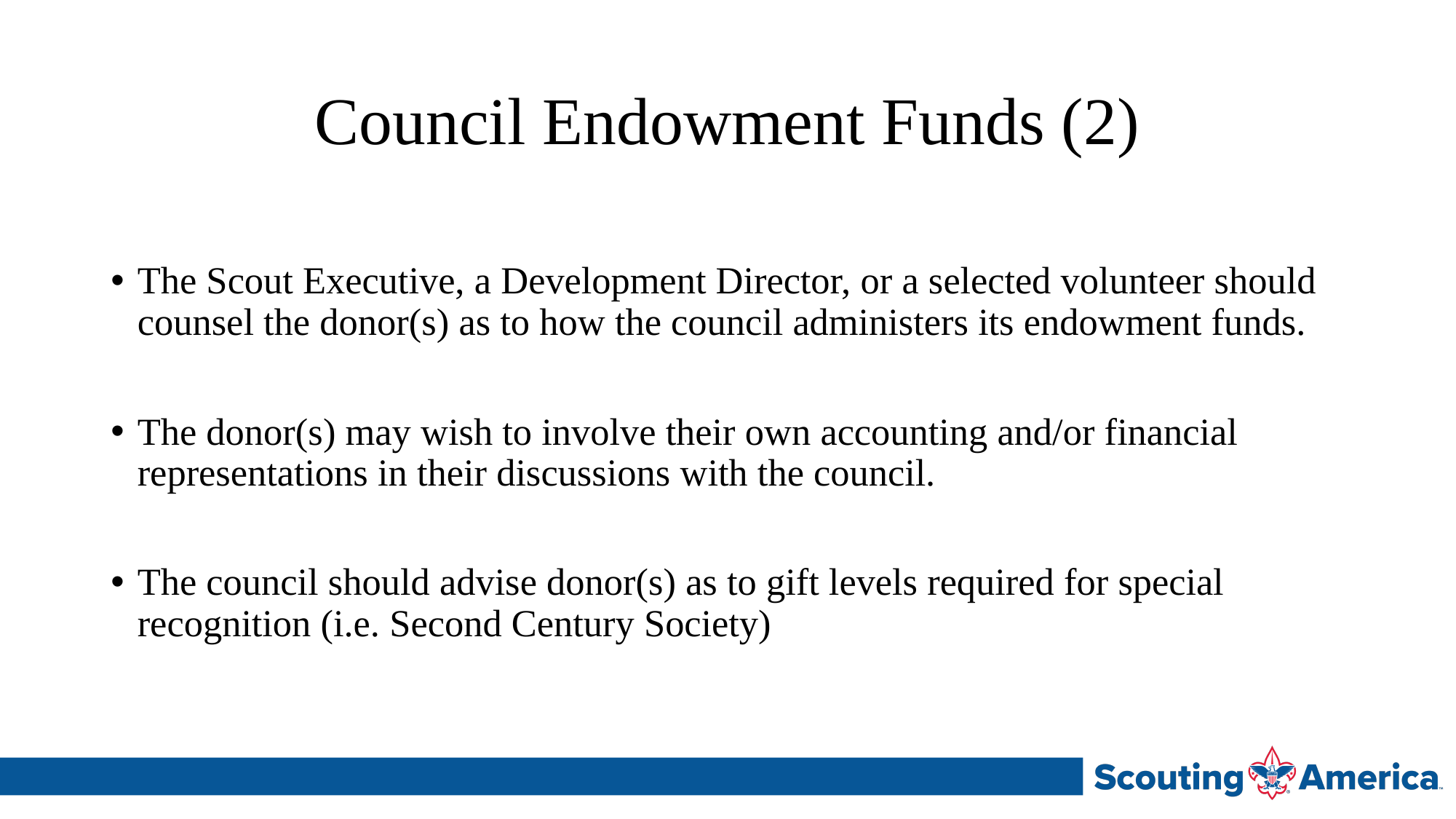

# Council Endowment Funds (2)
The Scout Executive, a Development Director, or a selected volunteer should counsel the donor(s) as to how the council administers its endowment funds.

The donor(s) may wish to involve their own accounting and/or financial representations in their discussions with the council.

The council should advise donor(s) as to gift levels required for special recognition (i.e. Second Century Society)